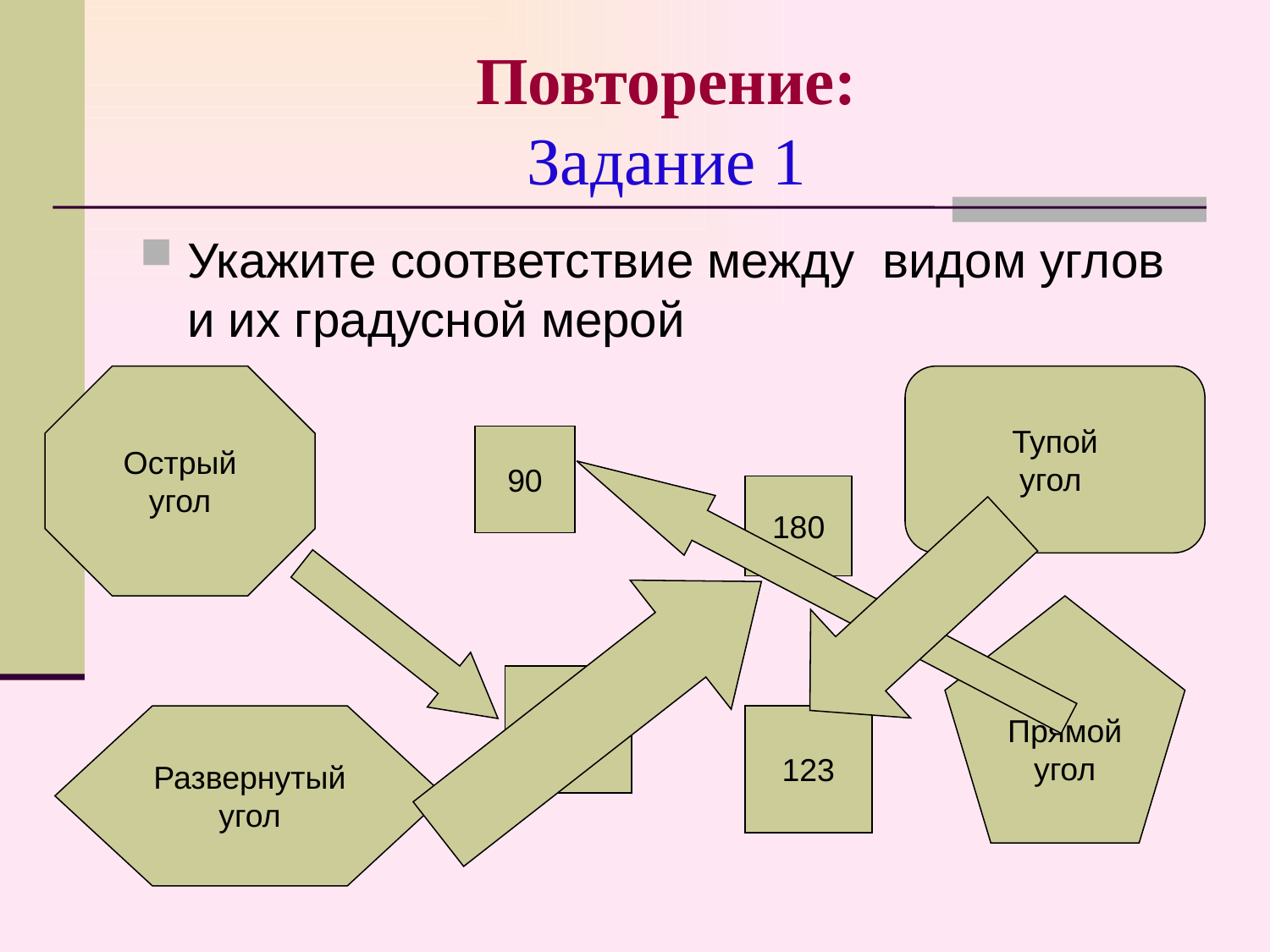

# Повторение: Задание 1
Укажите соответствие между  видом углов и их градусной мерой
Острый
угол
Тупой
угол
90
180

Прямой
угол

56
Развернутый
угол
123